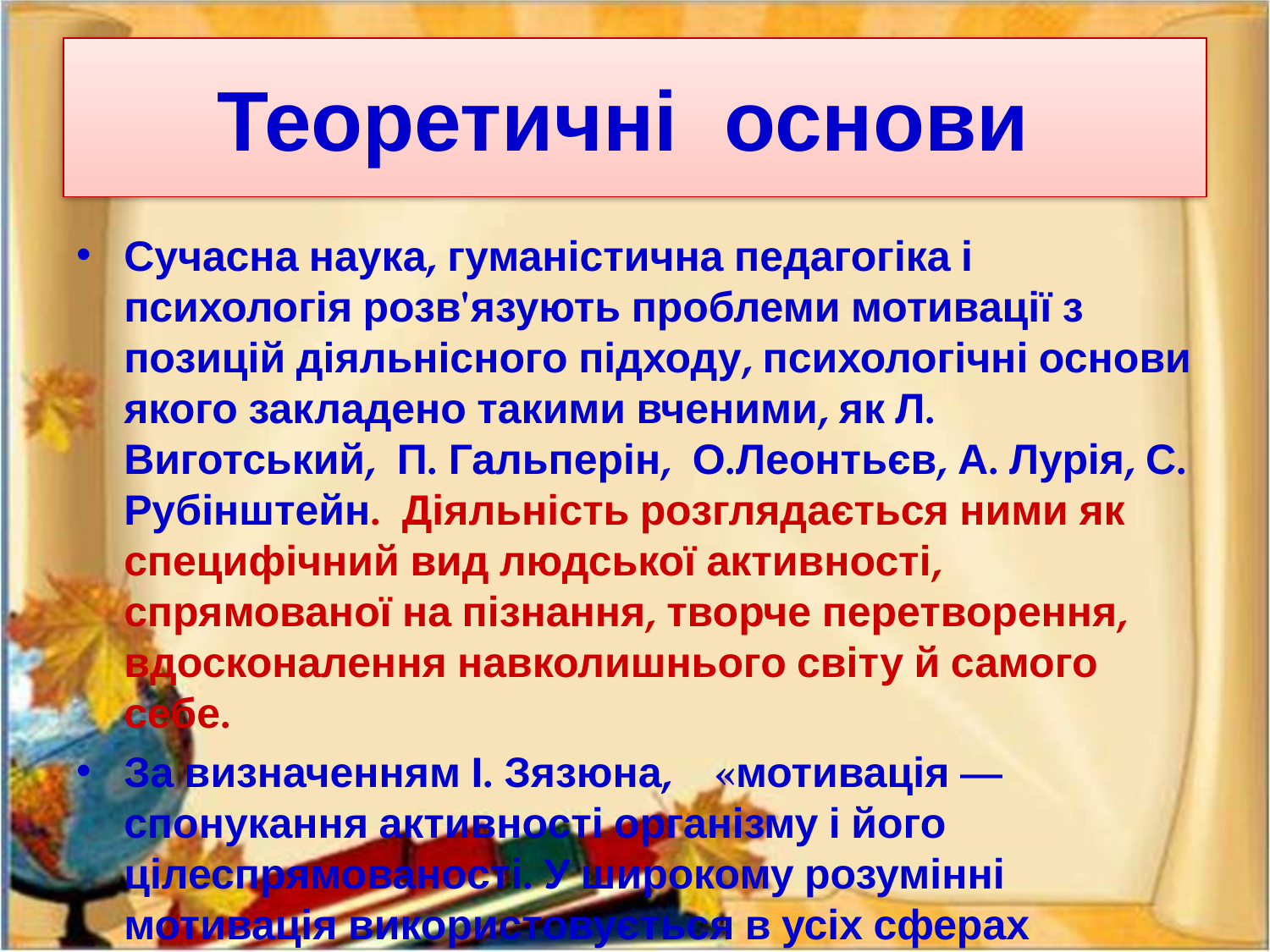

# Теоретичні  основи
Сучасна наука, гуманістична педагогіка і психологія розв'язують проблеми мотивації з позицій діяльнісного підходу, психологічні основи якого закладено такими вченими, як Л. Виготський,  П. Гальперін,  О.Леонтьєв, А. Лурія, С. Рубінштейн.  Діяльність розглядається ними як специфічний вид людської активності, спрямованої на пізнання, творче перетворення, вдосконалення навколишнього світу й самого себе.
За визначенням І. Зязюна,    «мотивація — спонукання активності організму і його цілеспрямованості. У широкому розумінні мотивація використовується в усіх сферах психології, що досліджують причини і механізми поведінки людей».